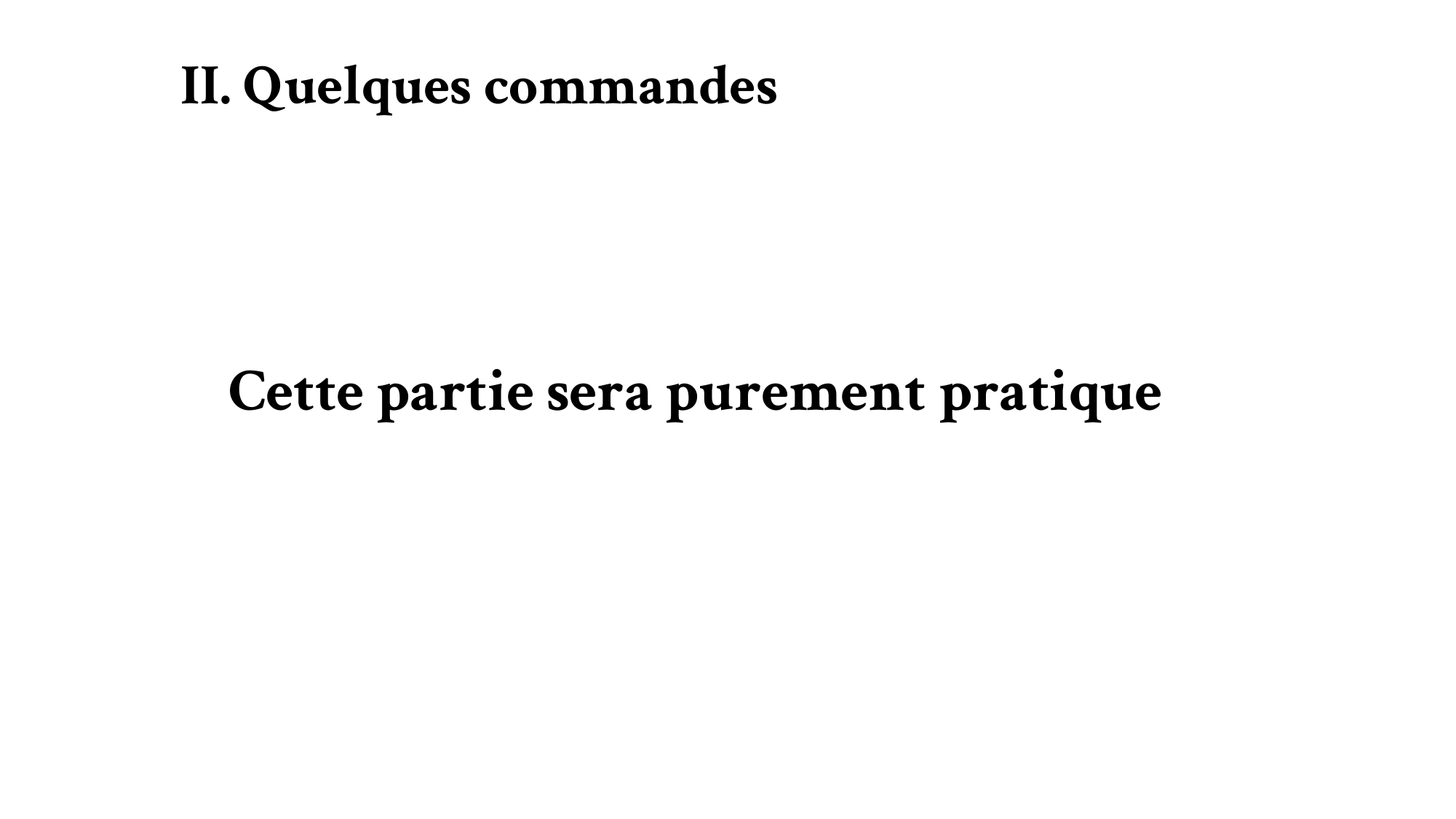

# II. Quelques commandes
Cette partie sera purement pratique